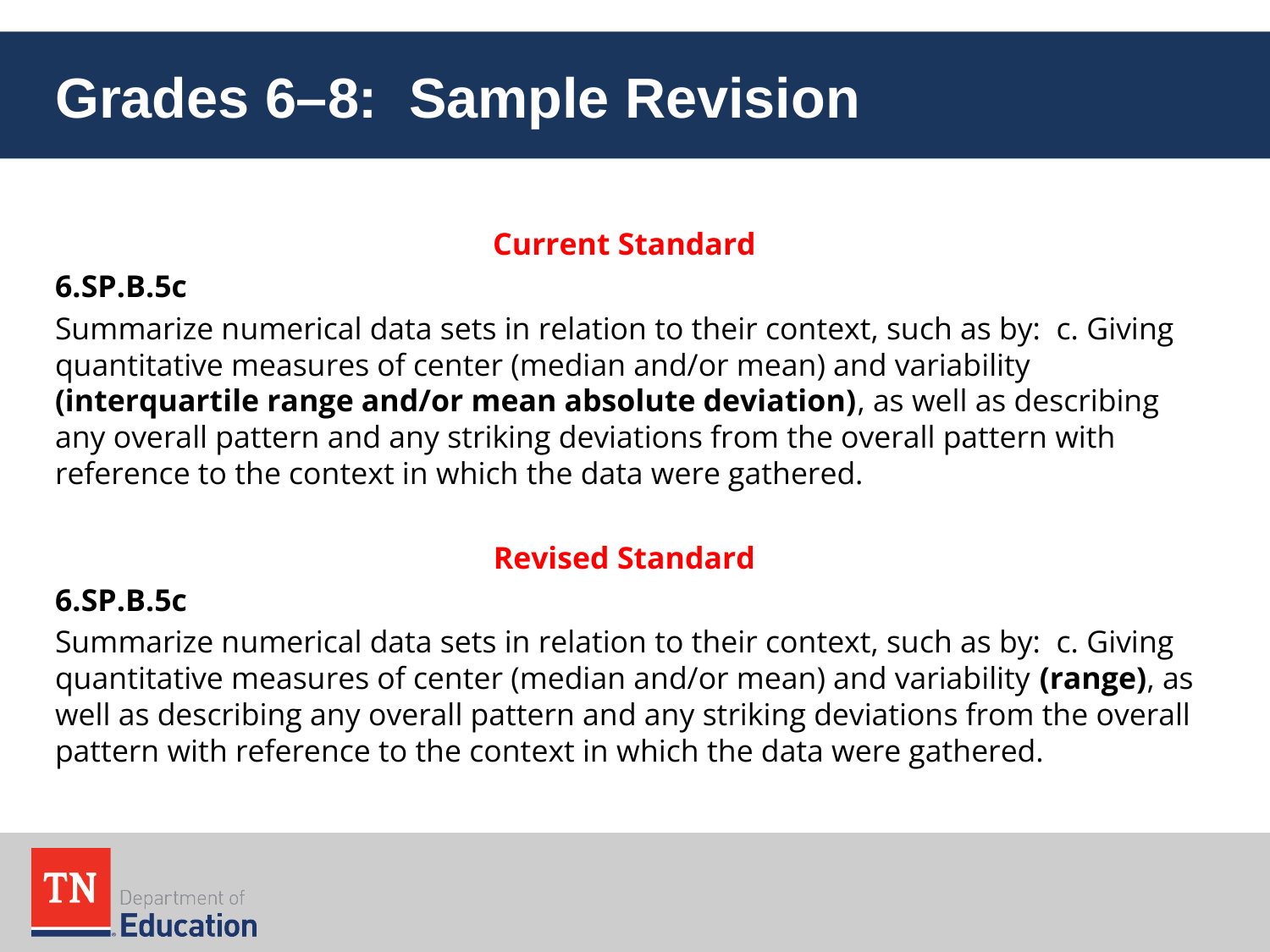

# Grades 6–8:  Sample Revision

Current Standard
6.SP.B.5c
Summarize numerical data sets in relation to their context, such as by:  c. Giving quantitative measures of center (median and/or mean) and variability (interquartile range and/or mean absolute deviation), as well as describing any overall pattern and any striking deviations from the overall pattern with reference to the context in which the data were gathered.

Revised Standard
6.SP.B.5c
Summarize numerical data sets in relation to their context, such as by:  c. Giving quantitative measures of center (median and/or mean) and variability (range), as well as describing any overall pattern and any striking deviations from the overall pattern with reference to the context in which the data were gathered.